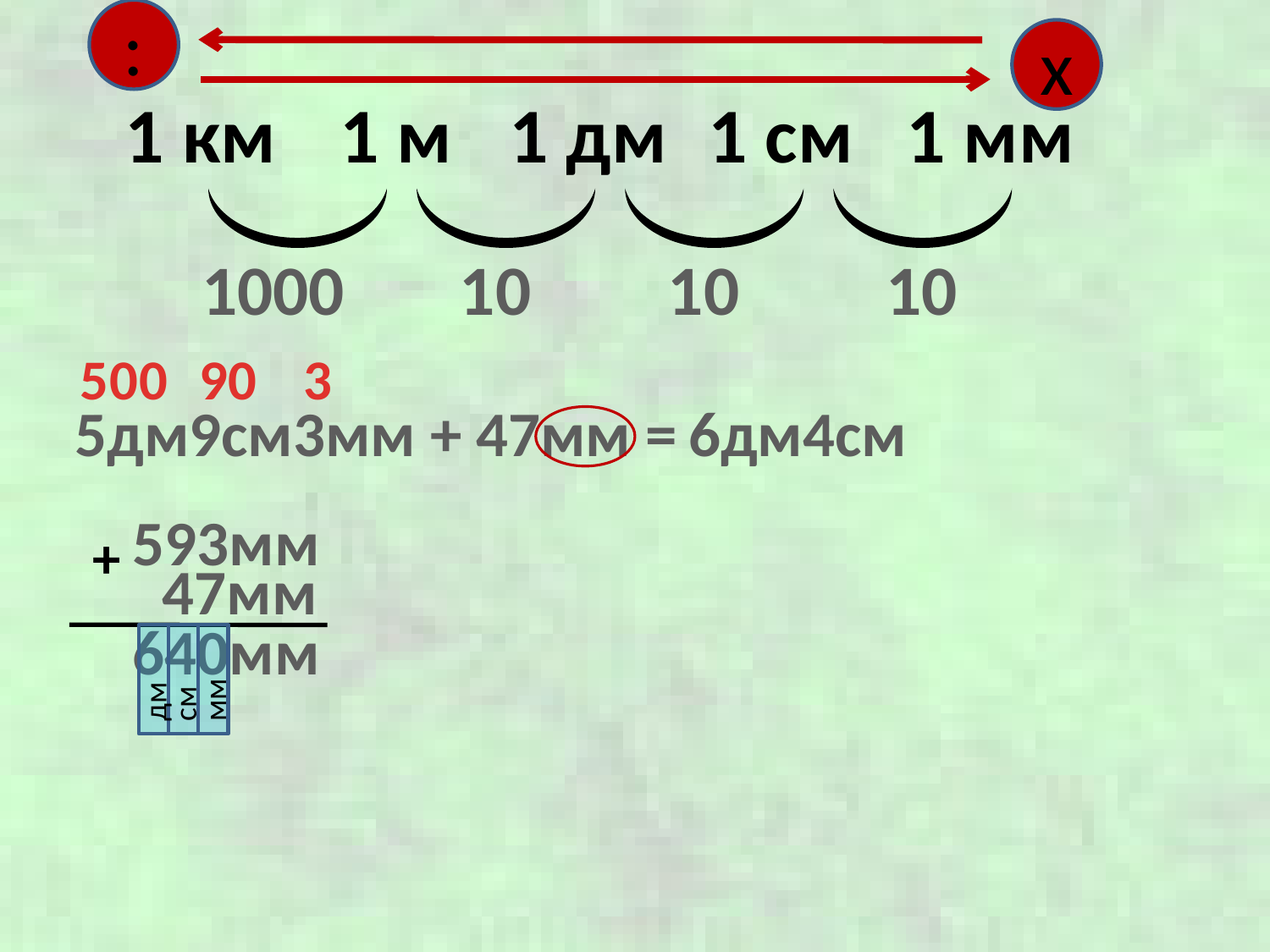

:
х
1 км
1 м
1 дм
1 см
1 мм

1000
10
10
10
500
90
3
5дм9см3мм + 47мм =
6дм4см

593мм
+
47мм
640мм
дм
см
мм